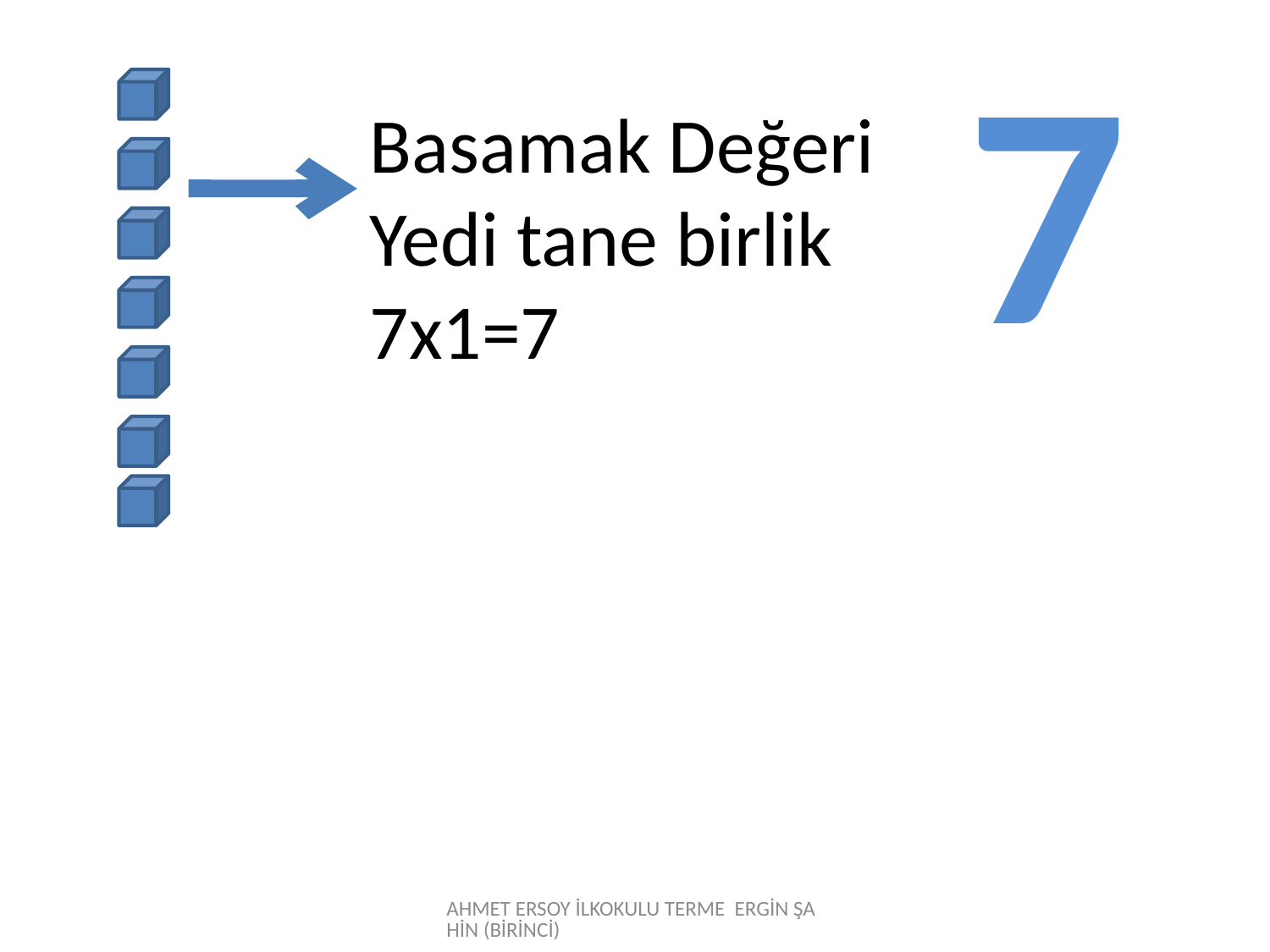

7

Basamak Değeri
Yedi tane birlik
7x1=7

AHMET ERSOY İLKOKULU TERME  ERGİN ŞAHİN (BİRİNCİ)